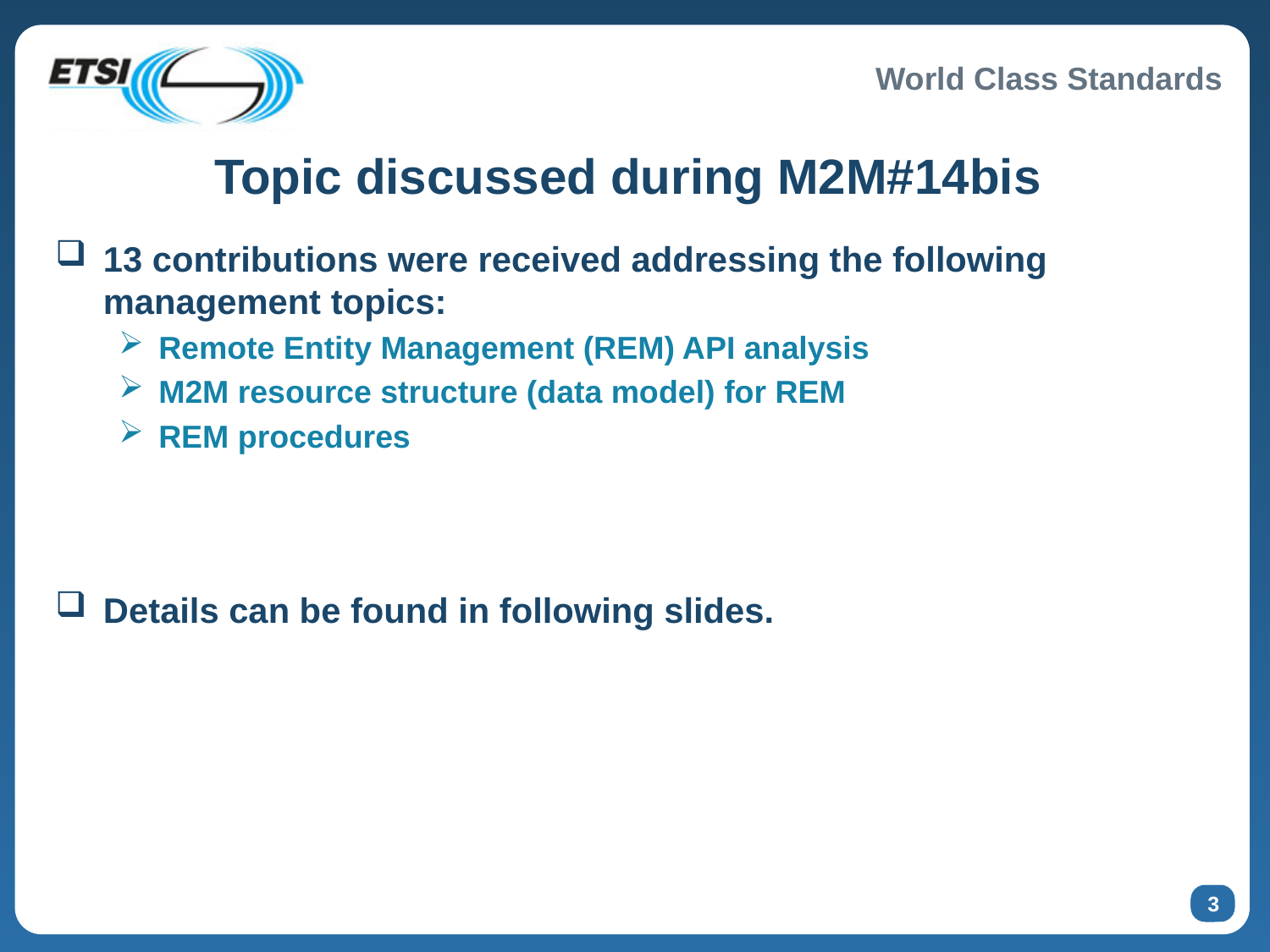

# Topic discussed during M2M#14bis
13 contributions were received addressing the following management topics:
Remote Entity Management (REM) API analysis
M2M resource structure (data model) for REM
REM procedures

Details can be found in following slides.
3